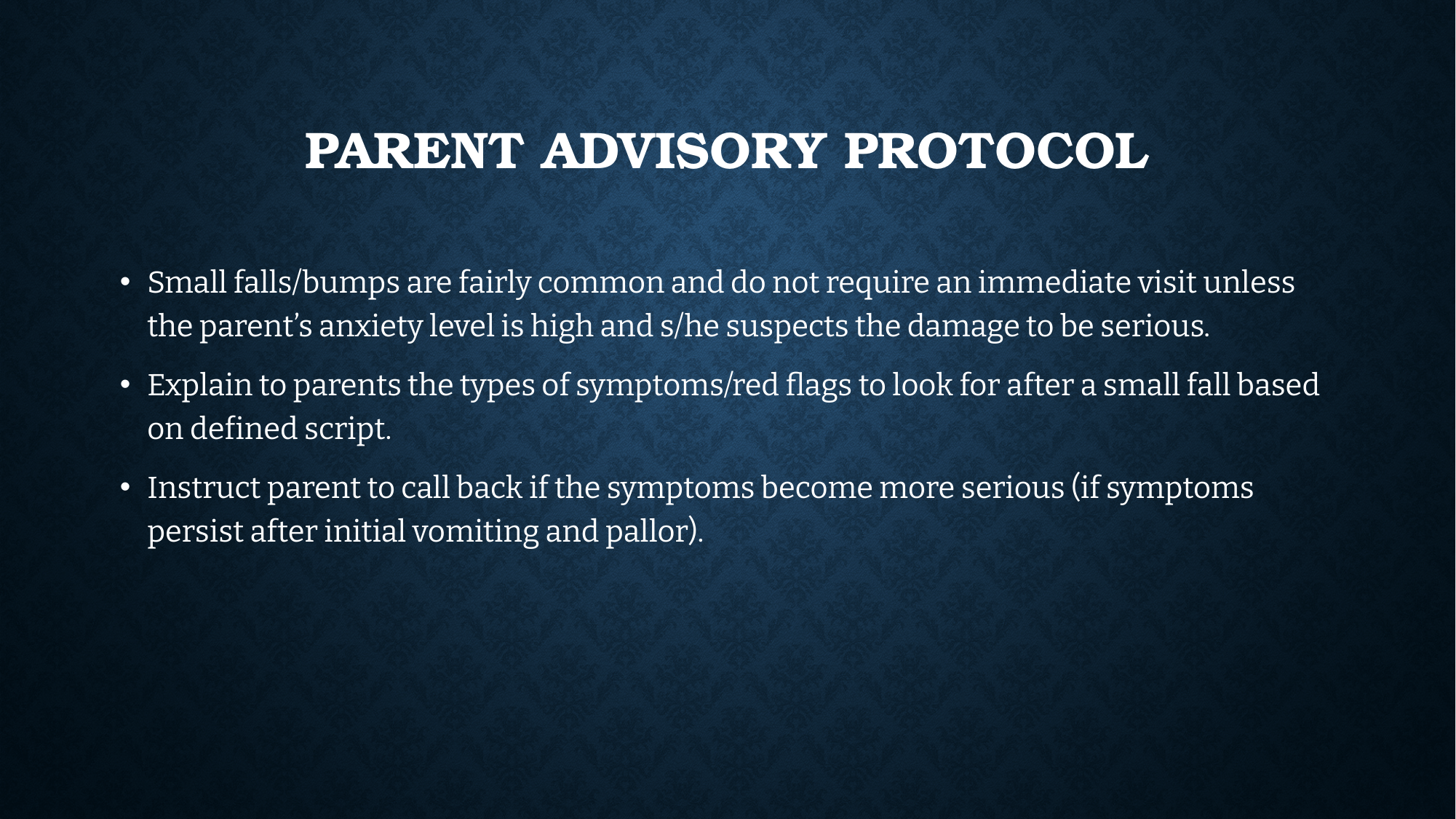

# Parent Advisory protocol
Small falls/bumps are fairly common and do not require an immediate visit unless the parent’s anxiety level is high and s/he suspects the damage to be serious.
Explain to parents the types of symptoms/red flags to look for after a small fall based on defined script.
Instruct parent to call back if the symptoms become more serious (if symptoms persist after initial vomiting and pallor).